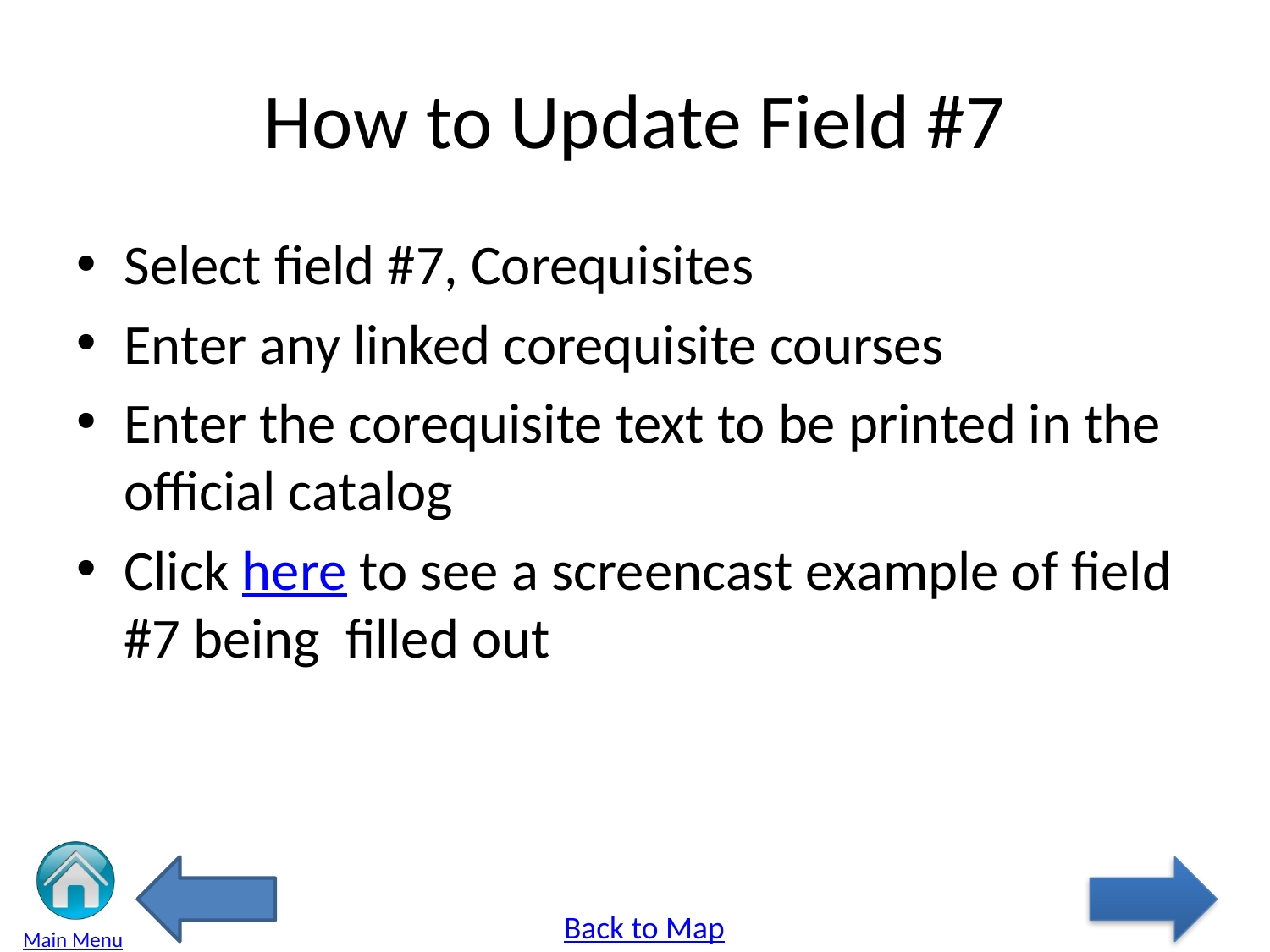

# How to Update Field #7
Select field #7, Corequisites
Enter any linked corequisite courses
Enter the corequisite text to be printed in the official catalog
Click here to see a screencast example of field #7 being  filled out
Back to Map